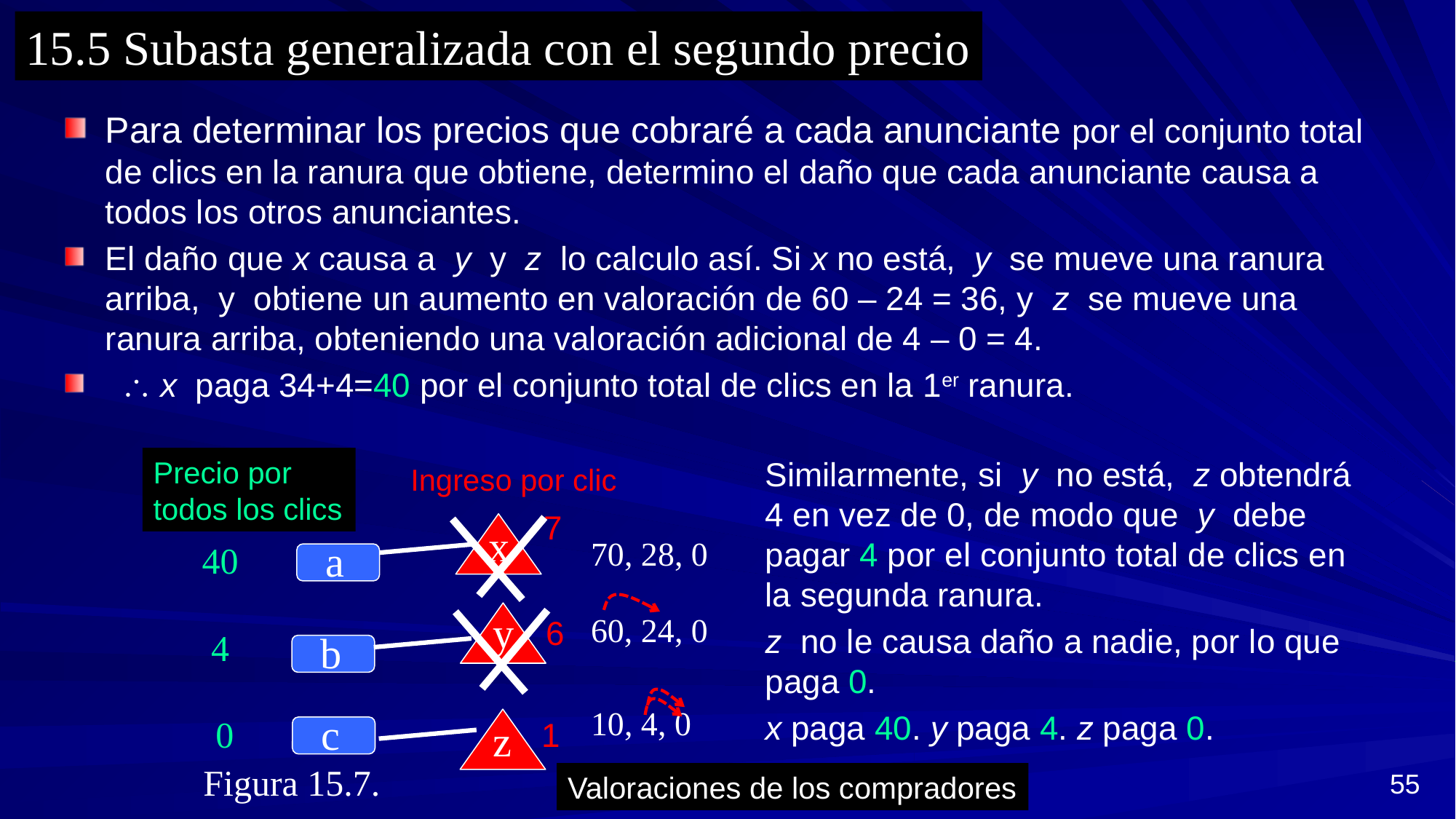

15.5 Subasta generalizada con el segundo precio
Para determinar los precios que cobraré a cada anunciante por el conjunto total de clics en la ranura que obtiene, determino el daño que cada anunciante causa a todos los otros anunciantes.
El daño que x causa a  y  y  z  lo calculo así. Si x no está,  y  se mueve una ranura arriba,  y  obtiene un aumento en valoración de 60 – 24 = 36, y  z  se mueve una ranura arriba, obteniendo una valoración adicional de 4 – 0 = 4.
 ∴ x  paga 34+4=40 por el conjunto total de clics en la 1er ranura.
Similarmente, si  y  no está,  z obtendrá 4 en vez de 0, de modo que  y  debe pagar 4 por el conjunto total de clics en la segunda ranura.
z  no le causa daño a nadie, por lo que paga 0.
x paga 40. y paga 4. z paga 0.
Precio por todos los clics
Ingreso por clic
7

x
70, 28, 0
a
40

y

60, 24, 0
6
 4
b

10, 4, 0

c
 0
1
z

Figura 15.7.
55
Valoraciones de los compradores